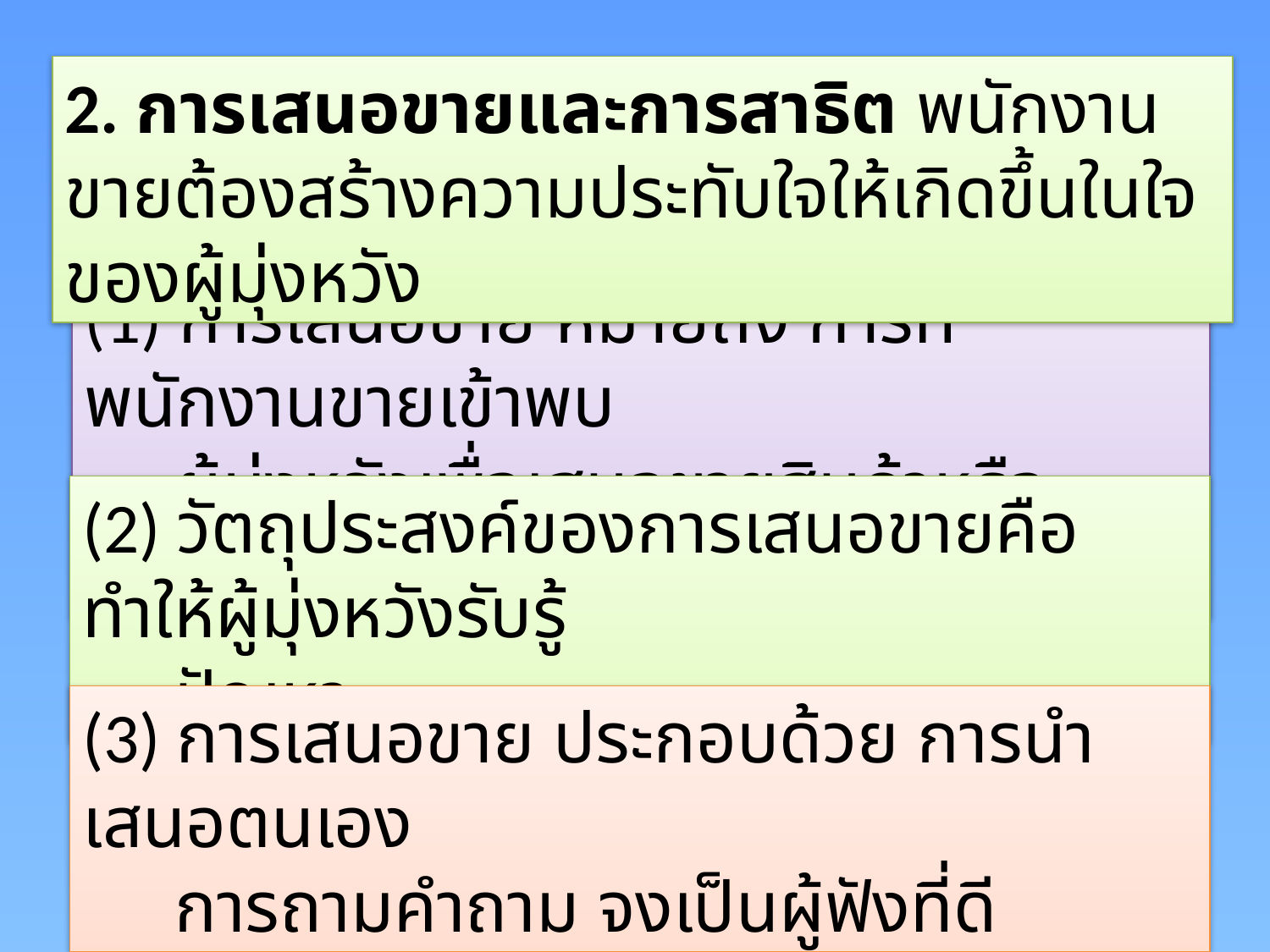

2. การเสนอขายและการสาธิต พนักงานขายต้องสร้างความประทับใจให้เกิดขึ้นในใจของผู้มุ่งหวัง
(1) การเสนอขาย หมายถึง การที่พนักงานขายเข้าพบ
     ผู้มุ่งหวังเพื่อเสนอขายสินค้าหรือบริการ
(2) วัตถุประสงค์ของการเสนอขายคือทำให้ผู้มุ่งหวังรับรู้
     ปัญหา
(3) การเสนอขาย ประกอบด้วย การนำเสนอตนเอง
     การถามคำถาม จงเป็นผู้ฟังที่ดี